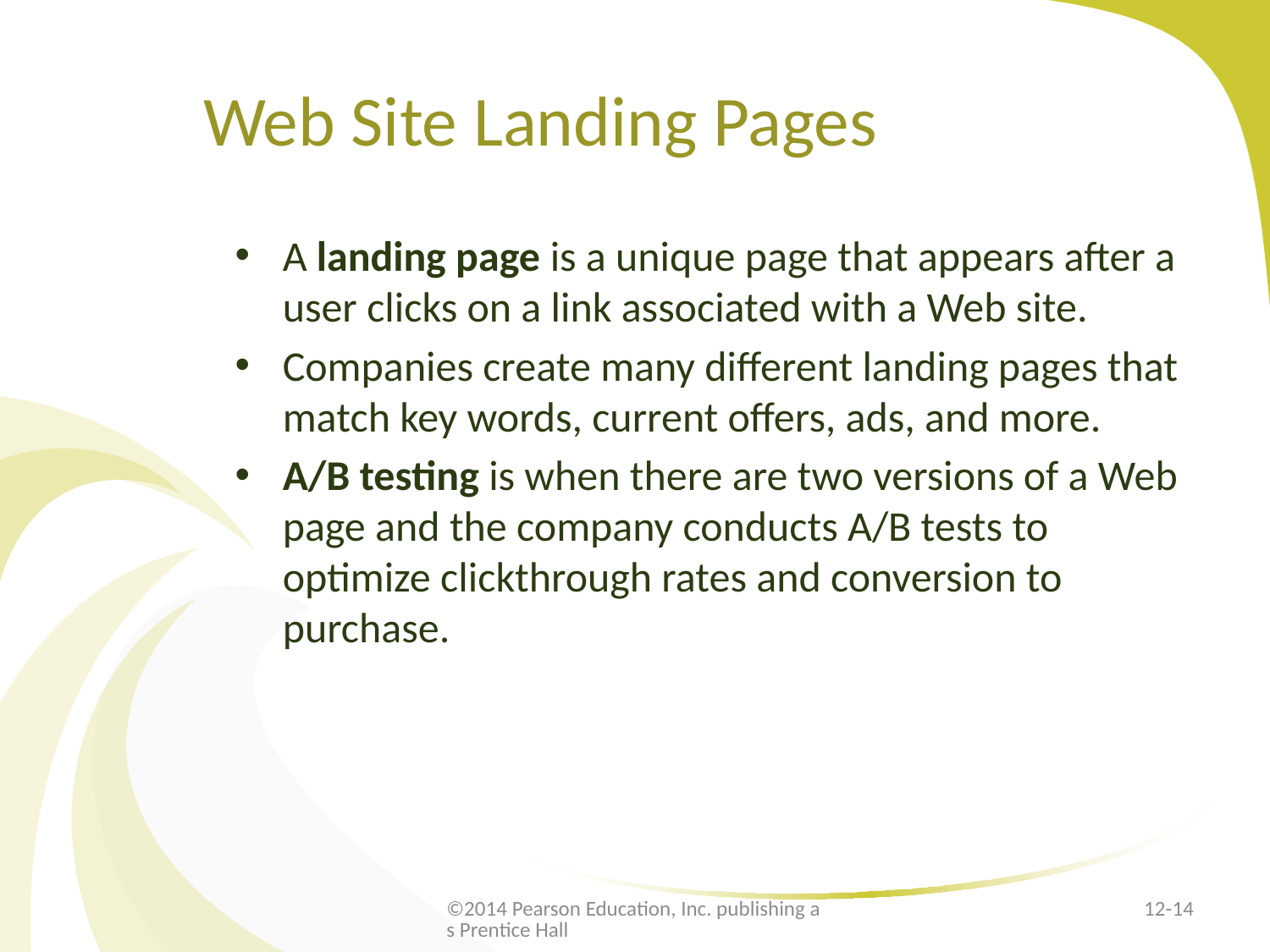

# Web Site Landing Pages
A landing page is a unique page that appears after a user clicks on a link associated with a Web site.
Companies create many different landing pages that match key words, current offers, ads, and more.
A/B testing is when there are two versions of a Web page and the company conducts A/B tests to optimize clickthrough rates and conversion to purchase.
©2014 Pearson Education, Inc. publishing as Prentice Hall
12-14